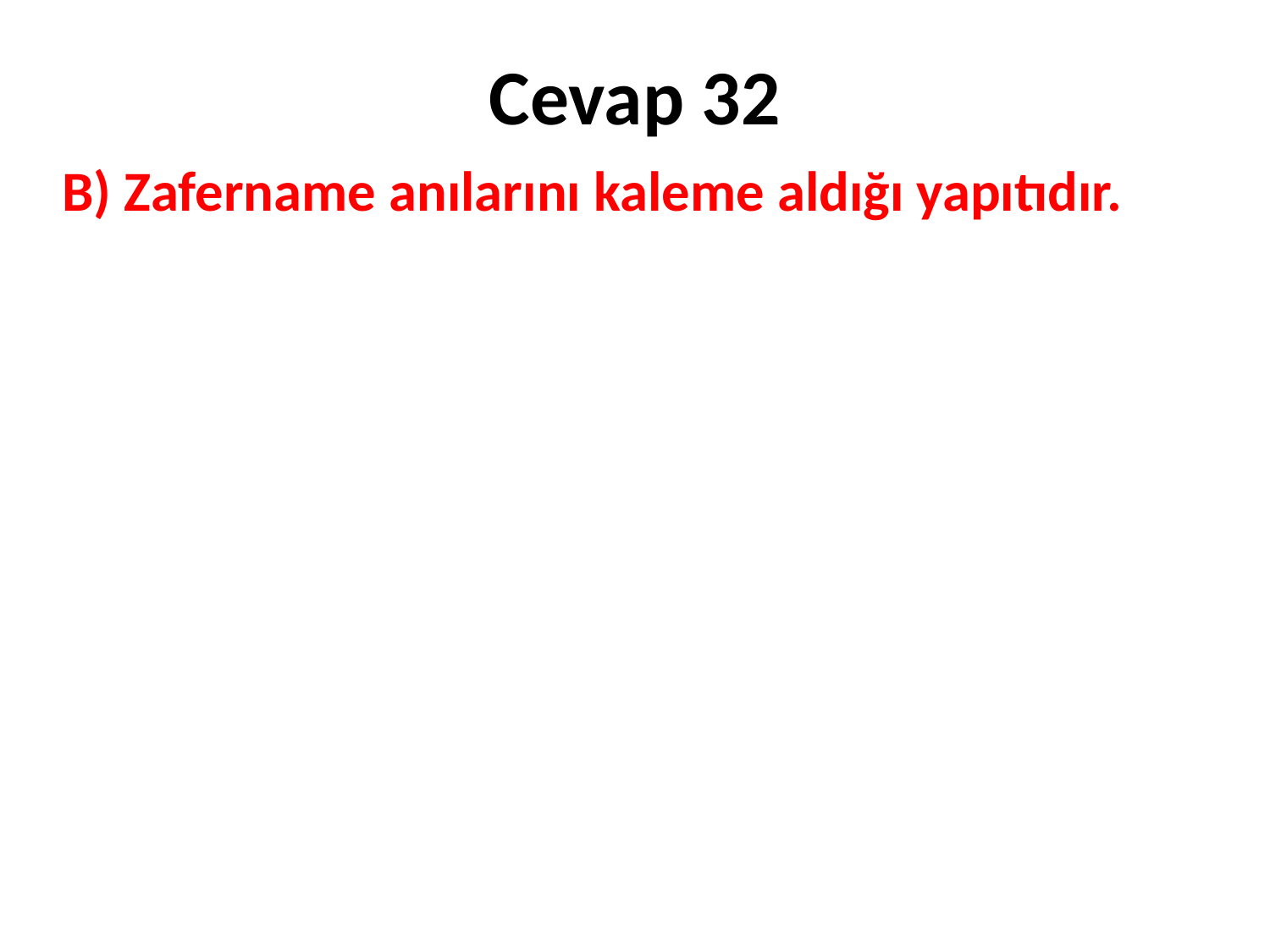

# Cevap 32
B) Zafername anılarını kaleme aldığı yapıtıdır.